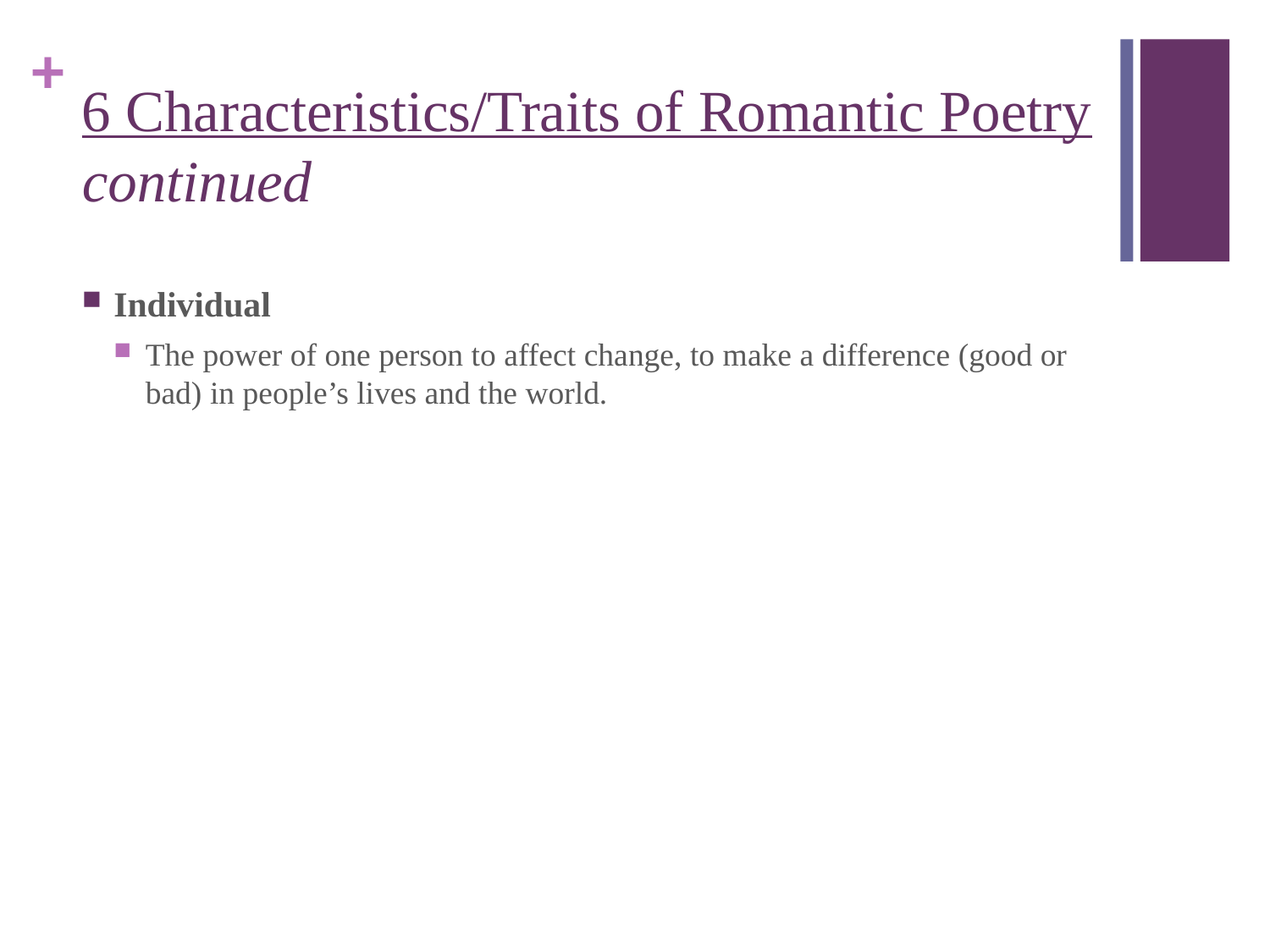

# 6 Characteristics/Traits of Romantic Poetry continued
Individual
The power of one person to affect change, to make a difference (good or bad) in people’s lives and the world.